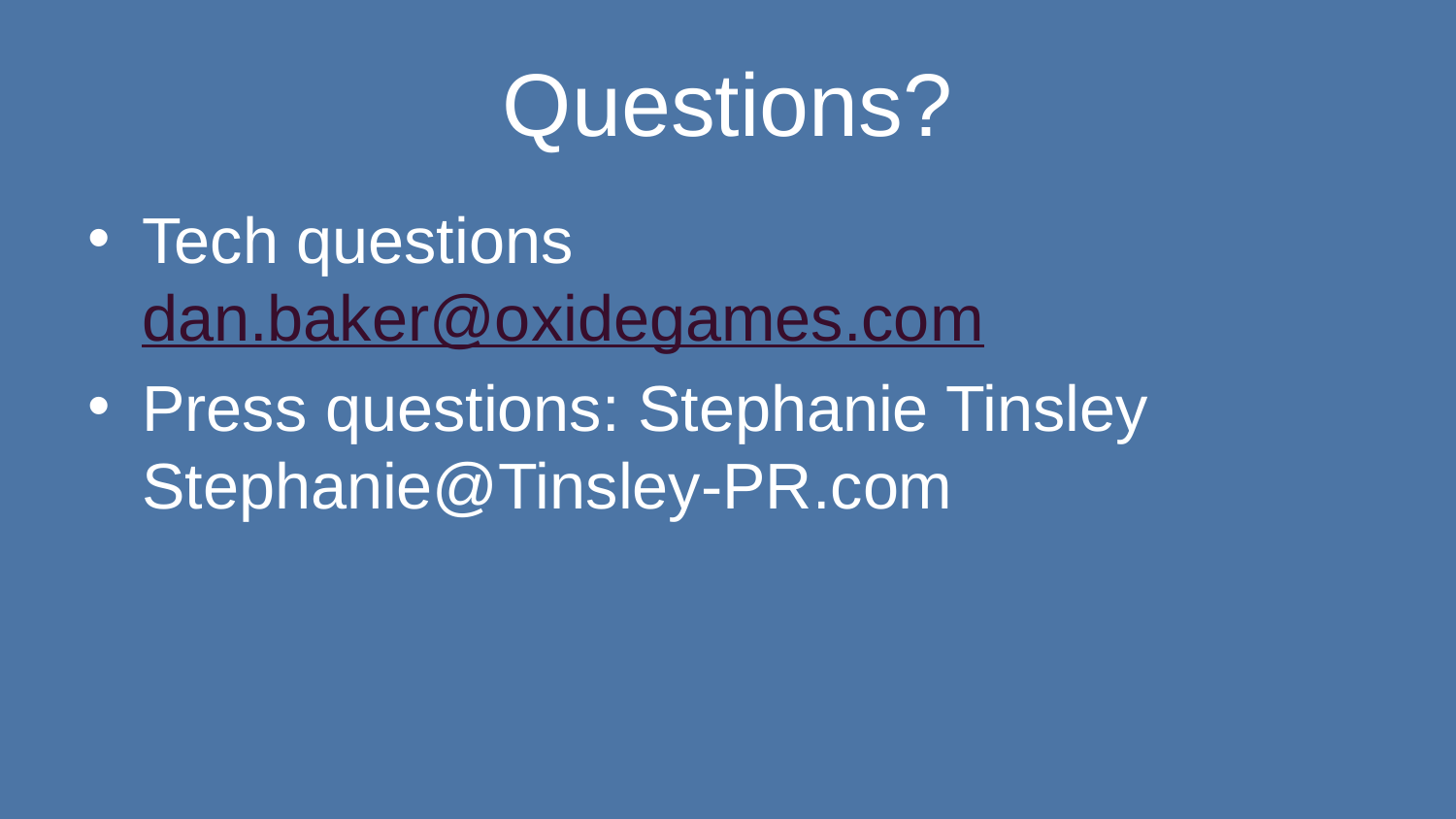

# Questions?
Tech questions dan.baker@oxidegames.com
Press questions: Stephanie Tinsley Stephanie@Tinsley-PR.com